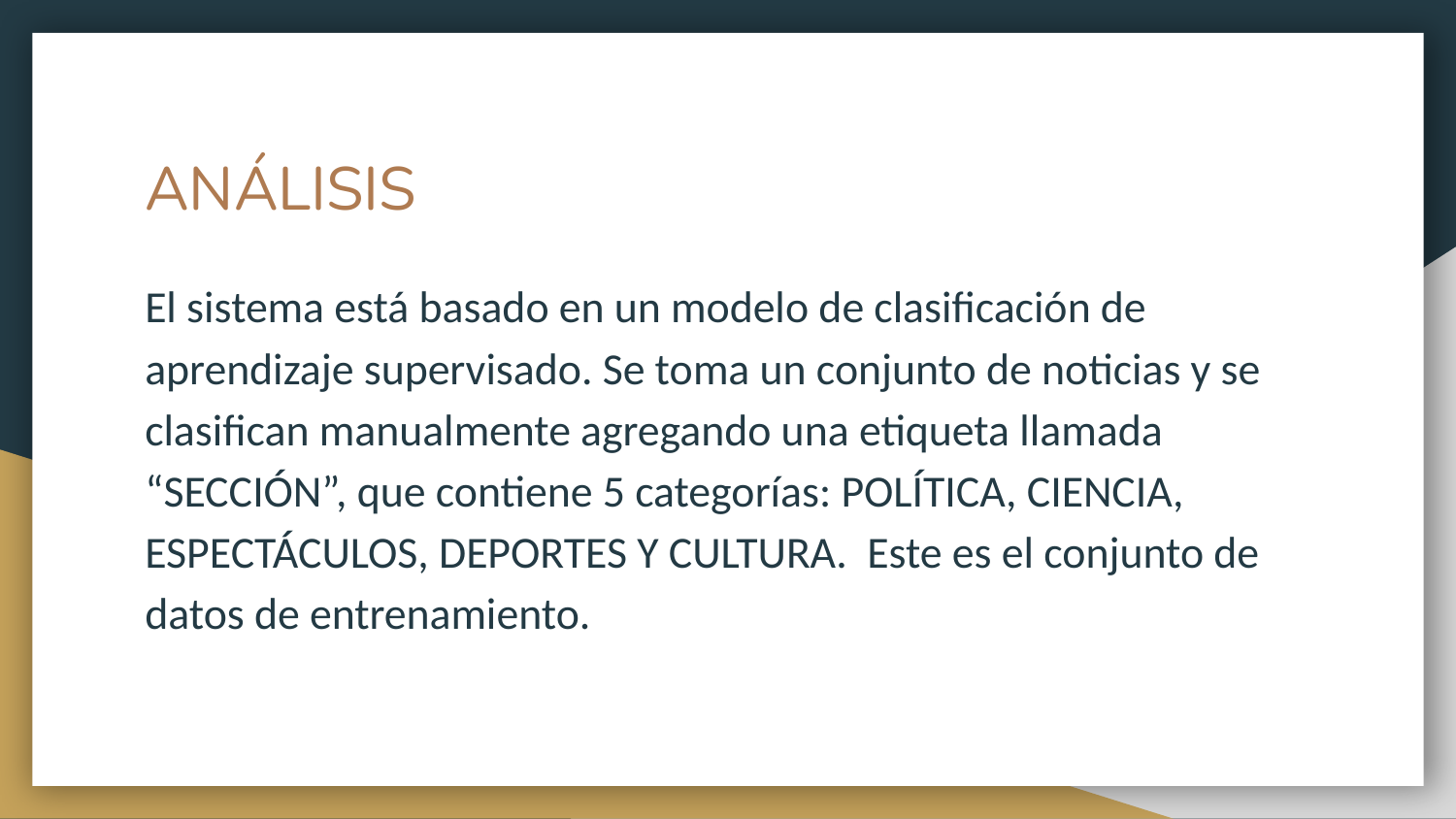

# ANÁLISIS
El sistema está basado en un modelo de clasificación de aprendizaje supervisado. Se toma un conjunto de noticias y se clasifican manualmente agregando una etiqueta llamada “SECCIÓN”, que contiene 5 categorías: POLÍTICA, CIENCIA, ESPECTÁCULOS, DEPORTES Y CULTURA.  Este es el conjunto de datos de entrenamiento.